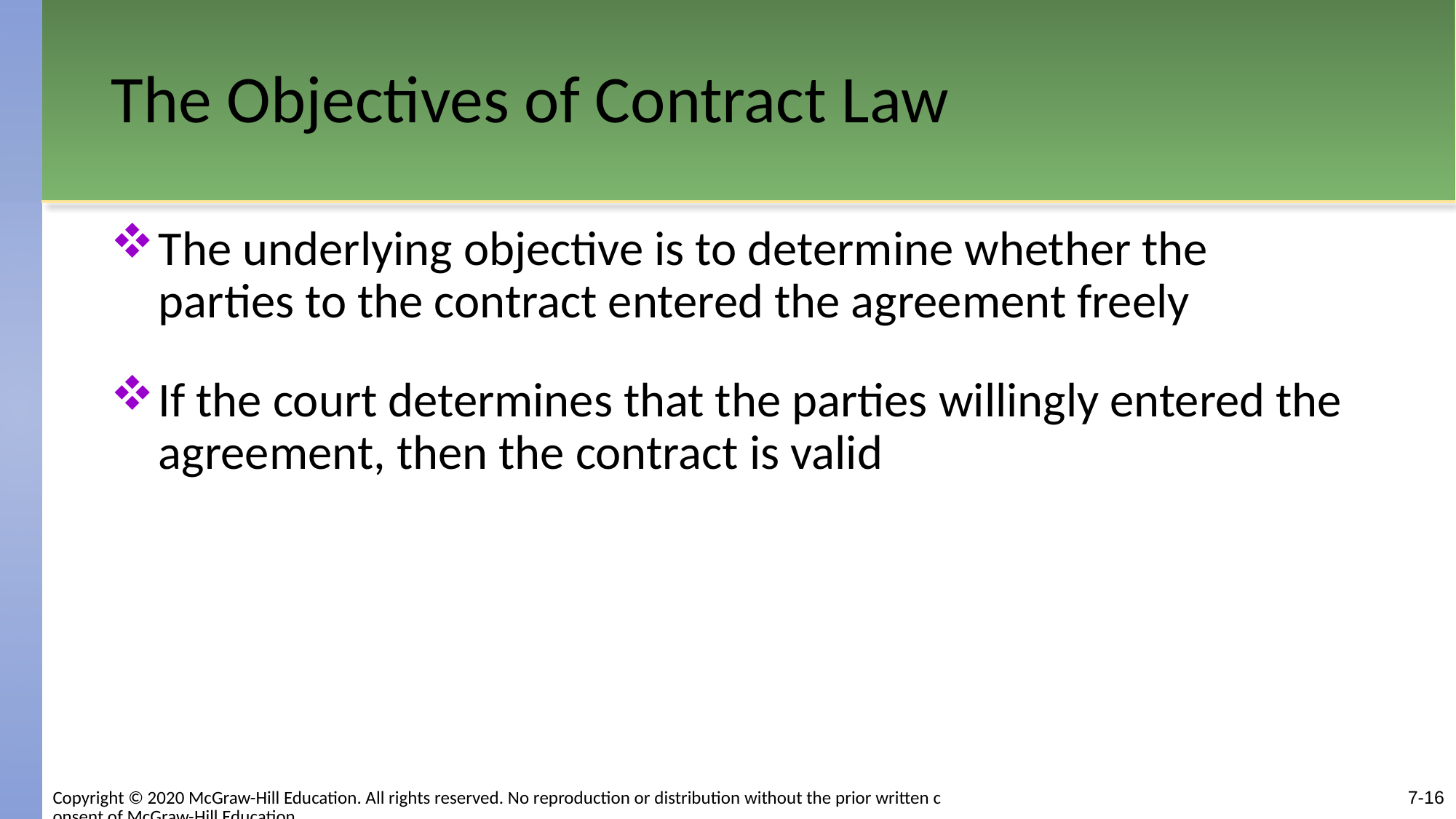

# The Objectives of Contract Law
The underlying objective is to determine whether the parties to the contract entered the agreement freely

If the court determines that the parties willingly entered the agreement, then the contract is valid
Copyright © 2020 McGraw-Hill Education. All rights reserved. No reproduction or distribution without the prior written consent of McGraw-Hill Education.
7-16